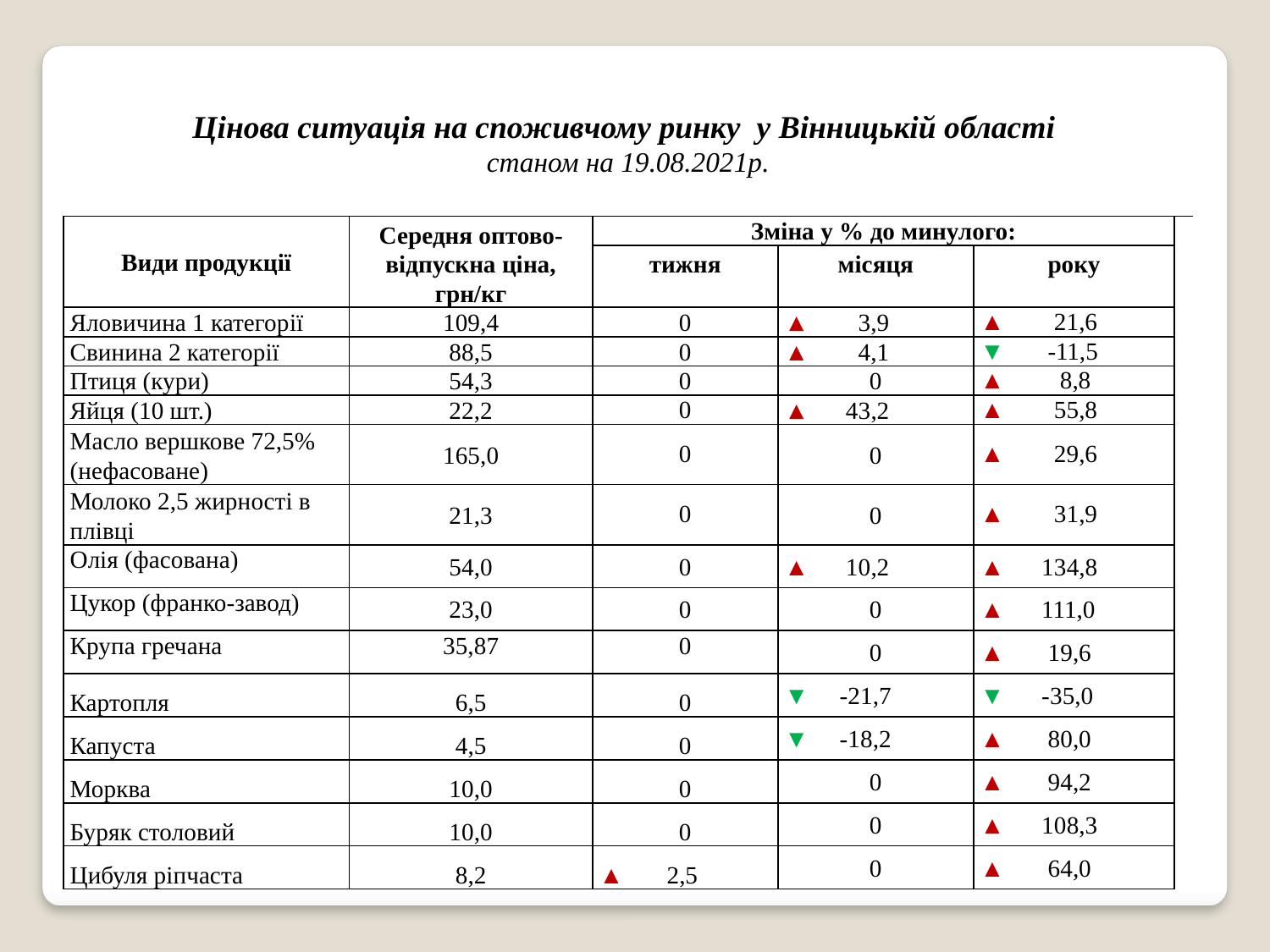

| Цінова ситуація на споживчому ринку у Вінницькій області станом на 19.08.2021р. |  |  |  |  |  |
| --- | --- | --- | --- | --- | --- |
| Види продукції | Середня оптово-відпускна ціна, грн/кг | Зміна у % до минулого: |  |  |  |
|  |  | тижня | місяця | року |  |
| Яловичина 1 категорії | 109,4 | 0 | ▲ 3,9 | ▲ 21,6 |  |
| Свинина 2 категорії | 88,5 | 0 | ▲ 4,1 | ▼ -11,5 |  |
| Птиця (кури) | 54,3 | 0 | 0 | ▲ 8,8 |  |
| Яйця (10 шт.) | 22,2 | 0 | ▲ 43,2 | ▲ 55,8 |  |
| Масло вершкове 72,5% (нефасоване) | 165,0 | 0 | 0 | ▲ 29,6 |  |
| Молоко 2,5 жирності в плівці | 21,3 | 0 | 0 | ▲ 31,9 |  |
| Олія (фасована) | 54,0 | 0 | ▲ 10,2 | ▲ 134,8 |  |
| Цукор (франко-завод) | 23,0 | 0 | 0 | ▲ 111,0 |  |
| Крупа гречана | 35,87 | 0 | 0 | ▲ 19,6 |  |
| Картопля | 6,5 | 0 | ▼ -21,7 | ▼ -35,0 |  |
| Капуста | 4,5 | 0 | ▼ -18,2 | ▲ 80,0 |  |
| Морква | 10,0 | 0 | 0 | ▲ 94,2 |  |
| Буряк столовий | 10,0 | 0 | 0 | ▲ 108,3 |  |
| Цибуля ріпчаста | 8,2 | ▲ 2,5 | 0 | ▲ 64,0 |  |